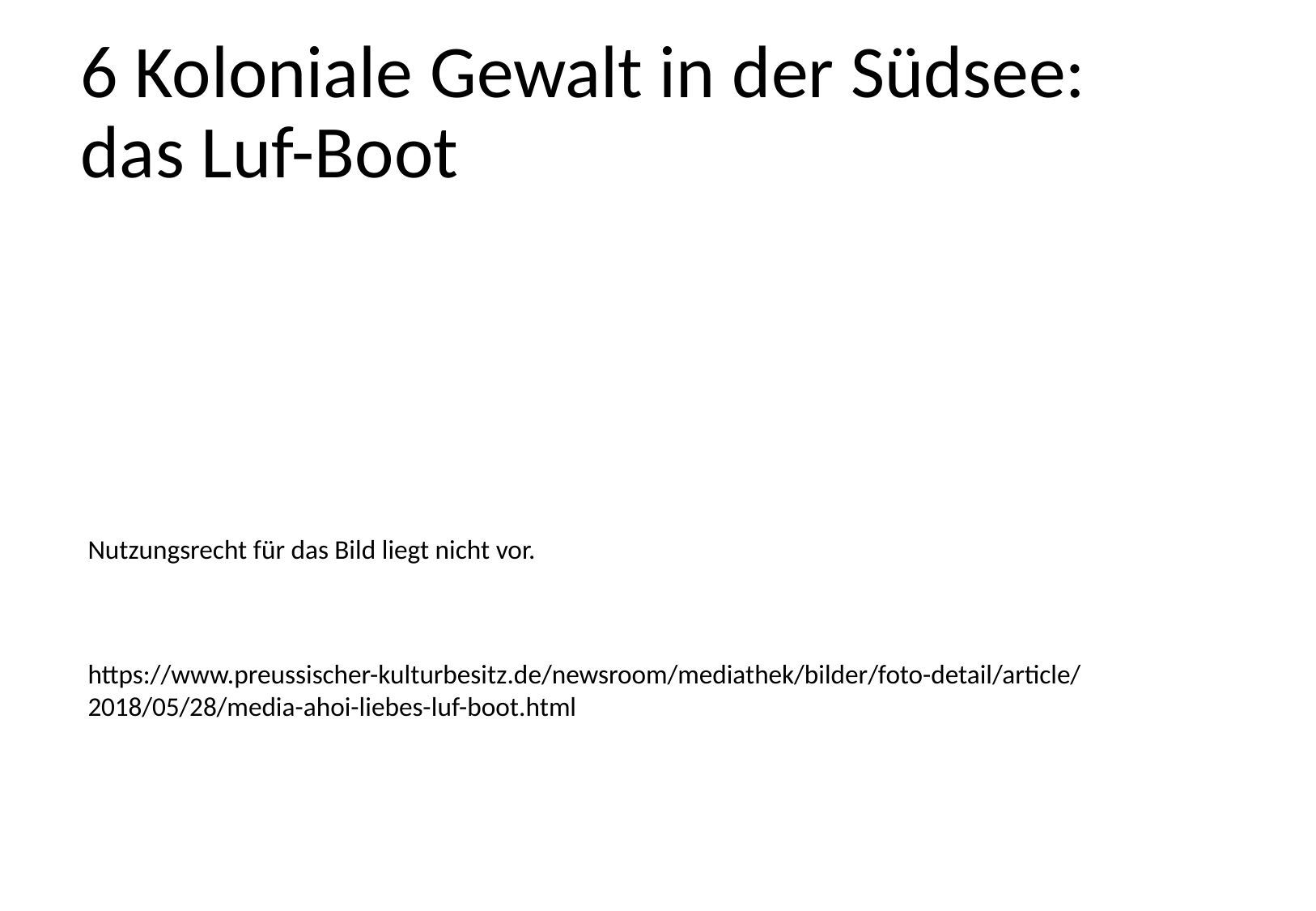

# 6 Koloniale Gewalt in der Südsee: das Luf-Boot
Nutzungsrecht für das Bild liegt nicht vor.

https://www.preussischer-kulturbesitz.de/newsroom/mediathek/bilder/foto-detail/article/2018/05/28/media-ahoi-liebes-luf-boot.html